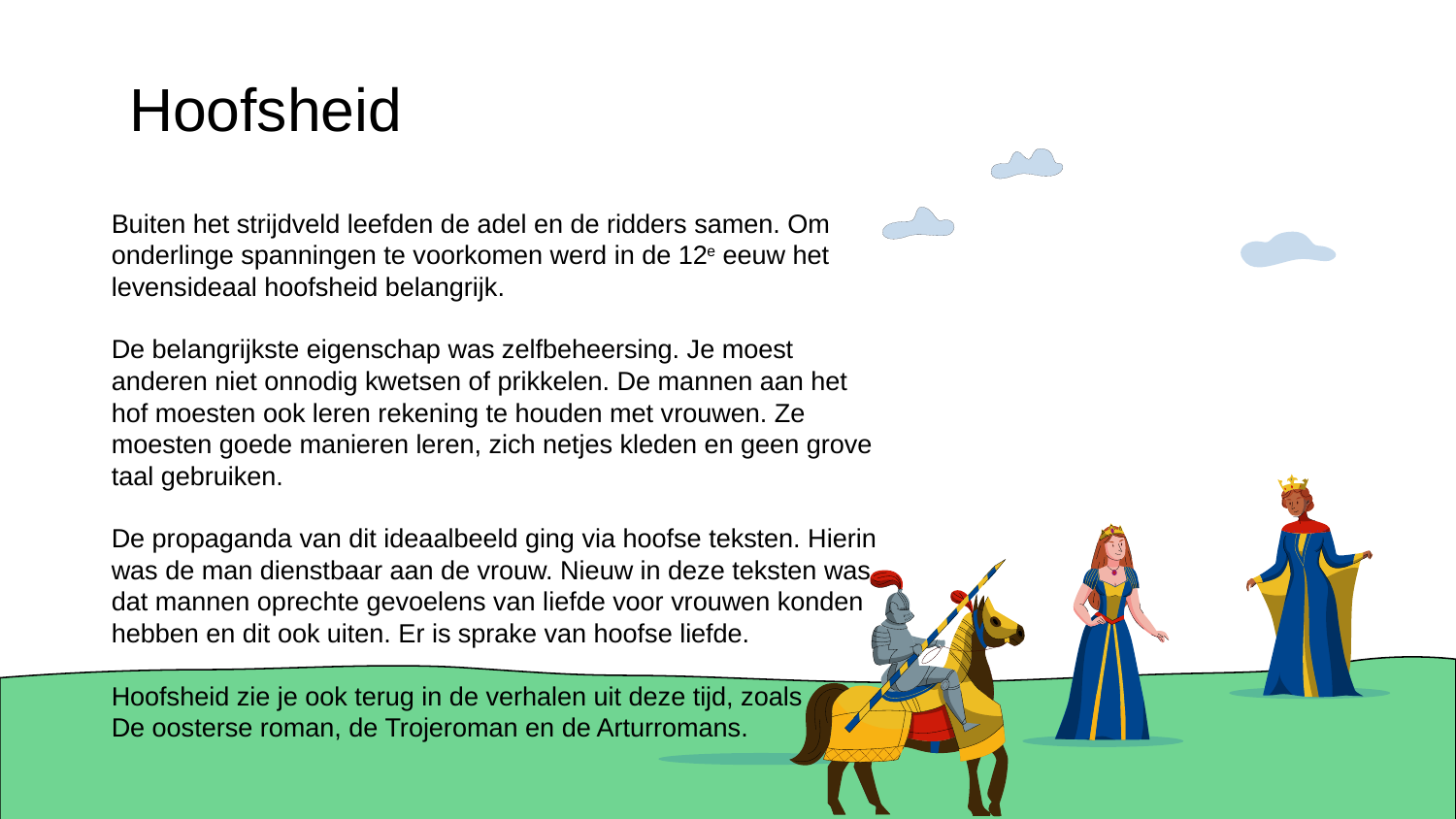

# Hoofsheid

Buiten het strijdveld leefden de adel en de ridders samen. Om onderlinge spanningen te voorkomen werd in de 12e eeuw het levensideaal hoofsheid belangrijk.

De belangrijkste eigenschap was zelfbeheersing. Je moest anderen niet onnodig kwetsen of prikkelen. De mannen aan het hof moesten ook leren rekening te houden met vrouwen. Ze moesten goede manieren leren, zich netjes kleden en geen grove taal gebruiken.

De propaganda van dit ideaalbeeld ging via hoofse teksten. Hierin was de man dienstbaar aan de vrouw. Nieuw in deze teksten was dat mannen oprechte gevoelens van liefde voor vrouwen konden hebben en dit ook uiten. Er is sprake van hoofse liefde.

Hoofsheid zie je ook terug in de verhalen uit deze tijd, zoals
De oosterse roman, de Trojeroman en de Arturromans.